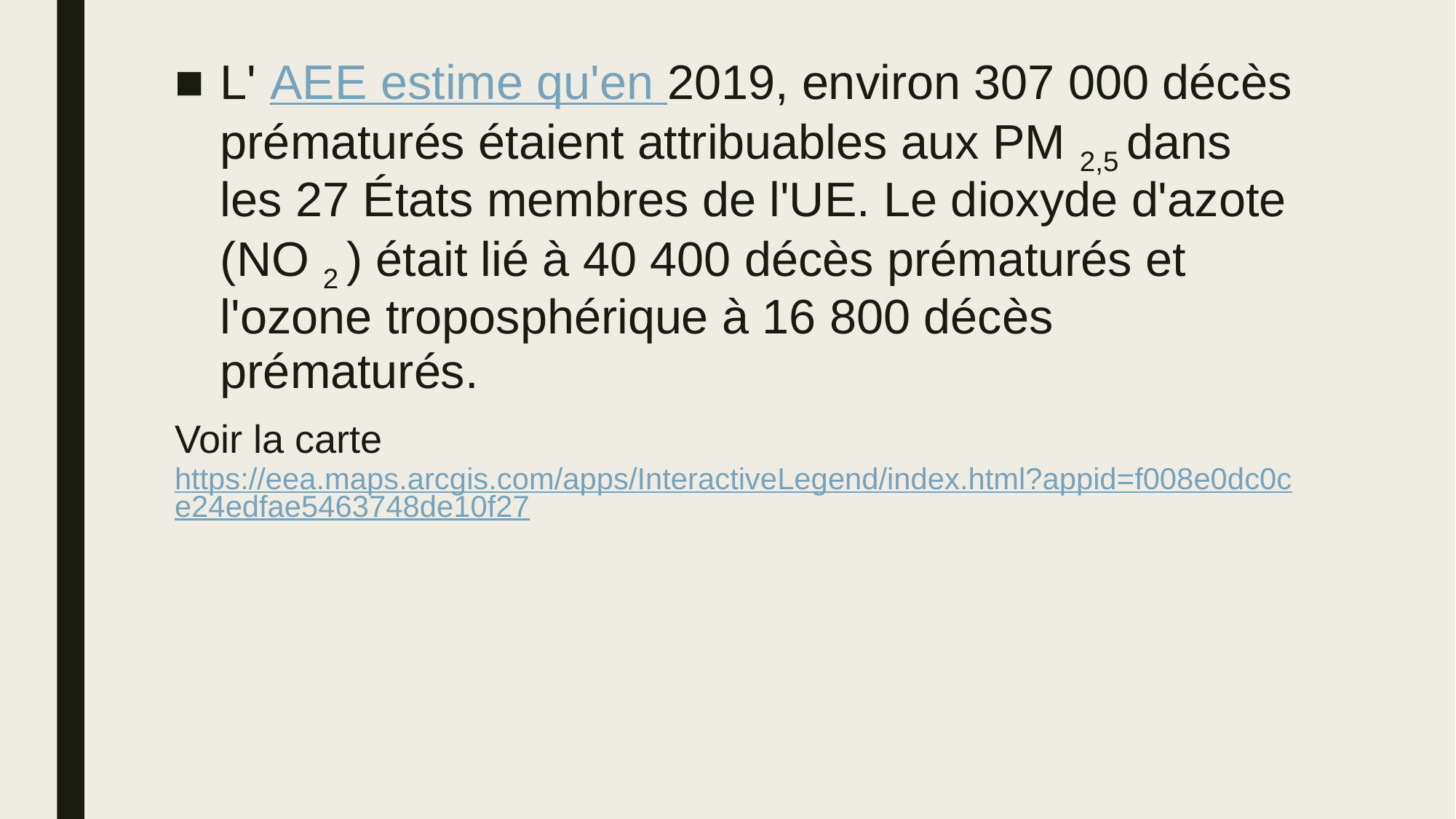

L' AEE estime qu'en 2019, environ 307 000 décès prématurés étaient attribuables aux PM 2,5 dans les 27 États membres de l'UE. Le dioxyde d'azote (NO 2 ) était lié à 40 400 décès prématurés et l'ozone troposphérique à 16 800 décès prématurés.
Voir la carte https://eea.maps.arcgis.com/apps/InteractiveLegend/index.html?appid=f008e0dc0ce24edfae5463748de10f27